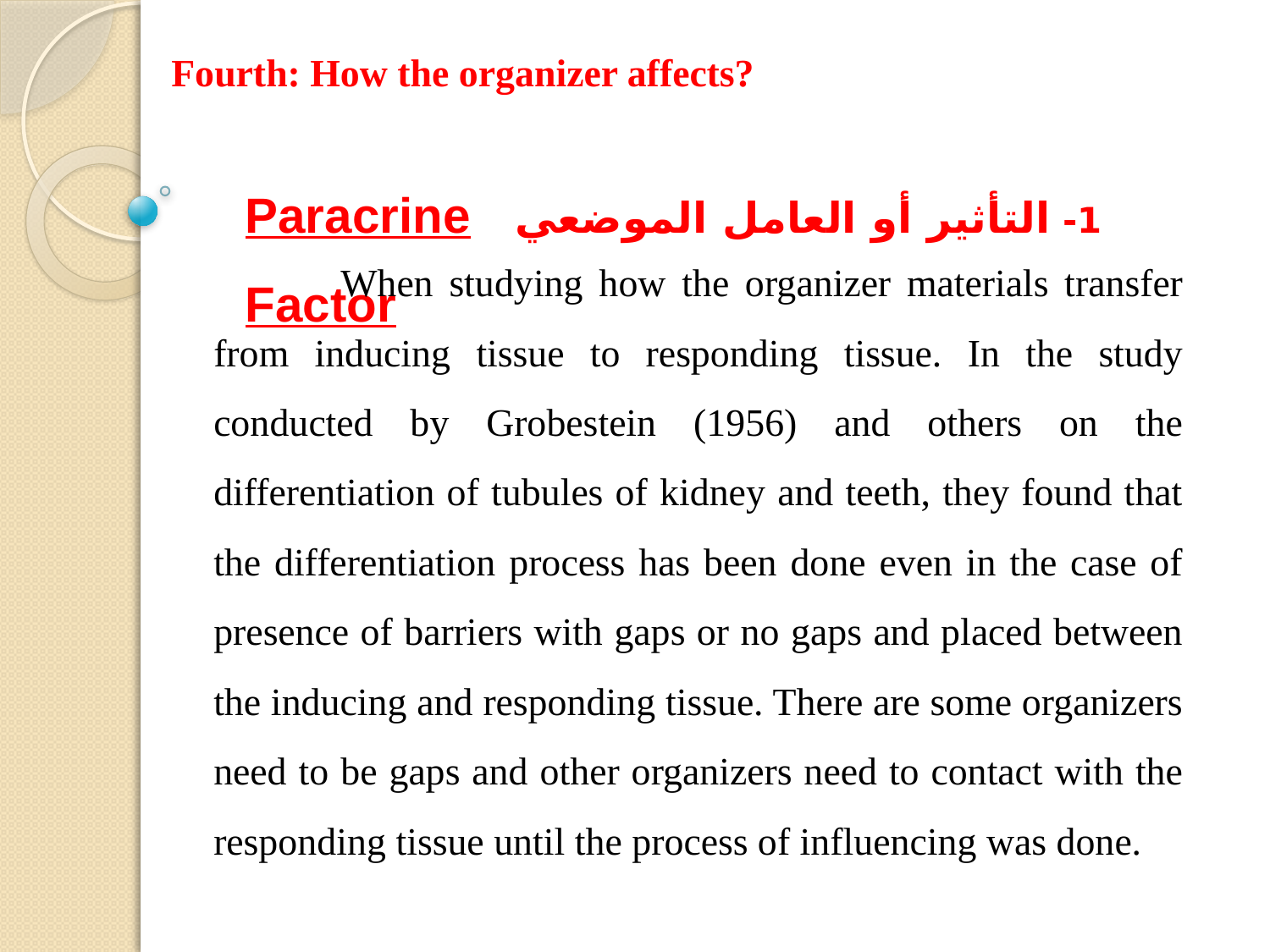

Fourth: How the organizer affects?
1- التأثير أو العامل الموضعي   Paracrine Factor
	When studying how the organizer materials transfer from inducing tissue to responding tissue. In the study conducted by Grobestein (1956) and others on the differentiation of tubules of kidney and teeth, they found that the differentiation process has been done even in the case of presence of barriers with gaps or no gaps and placed between the inducing and responding tissue. There are some organizers need to be gaps and other organizers need to contact with the responding tissue until the process of influencing was done.